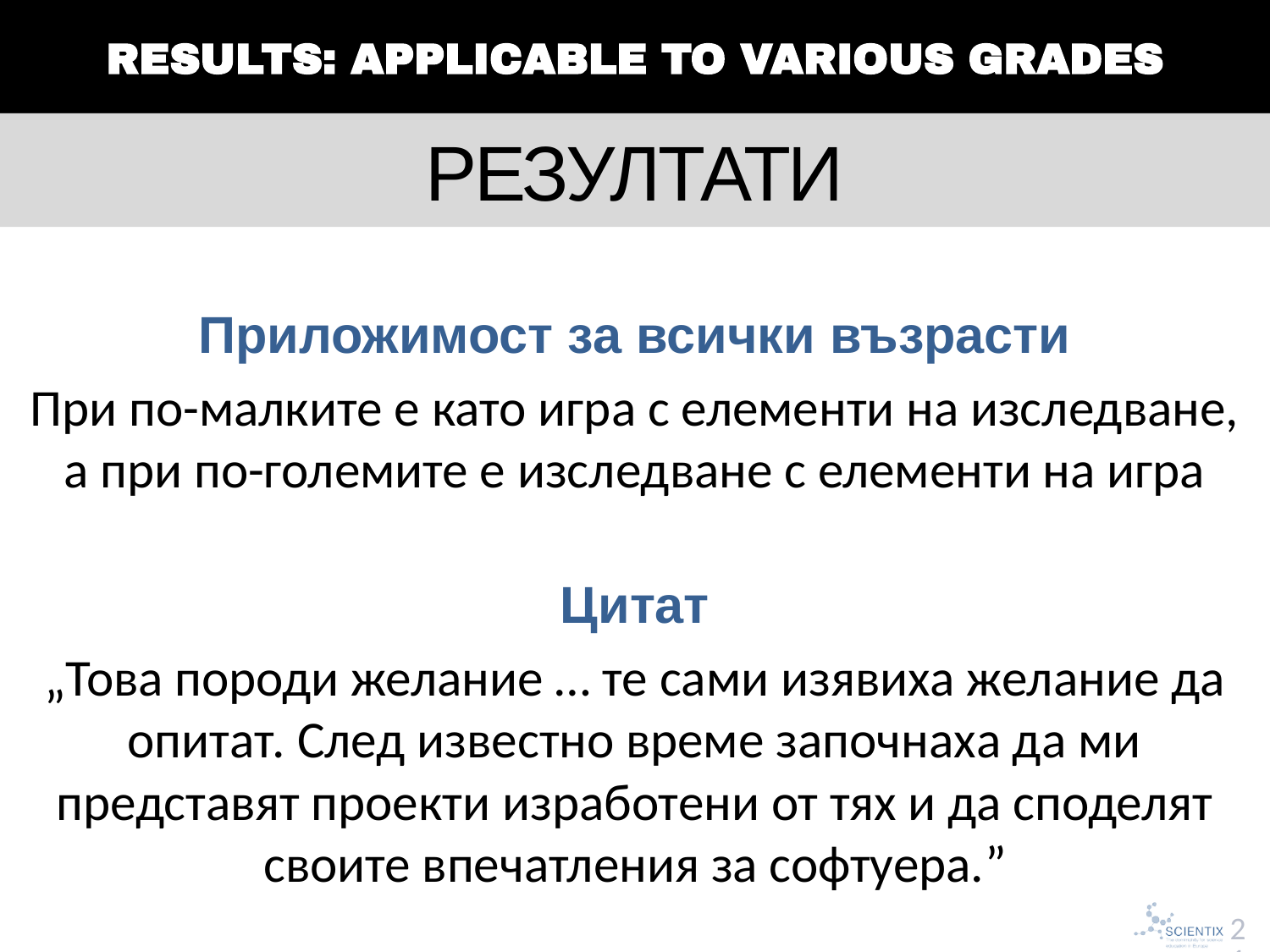

ResultS: applicable to various grades
# Резултати
Приложимост за всички възрасти
При по-малките е като игра с елементи на изследване, а при по-големите е изследване с елементи на игра
Цитат
„Това породи желание … те сами изявиха желание да опитат. След известно време започнаха да ми представят проекти изработени от тях и да споделят своите впечатления за софтуера.”
21